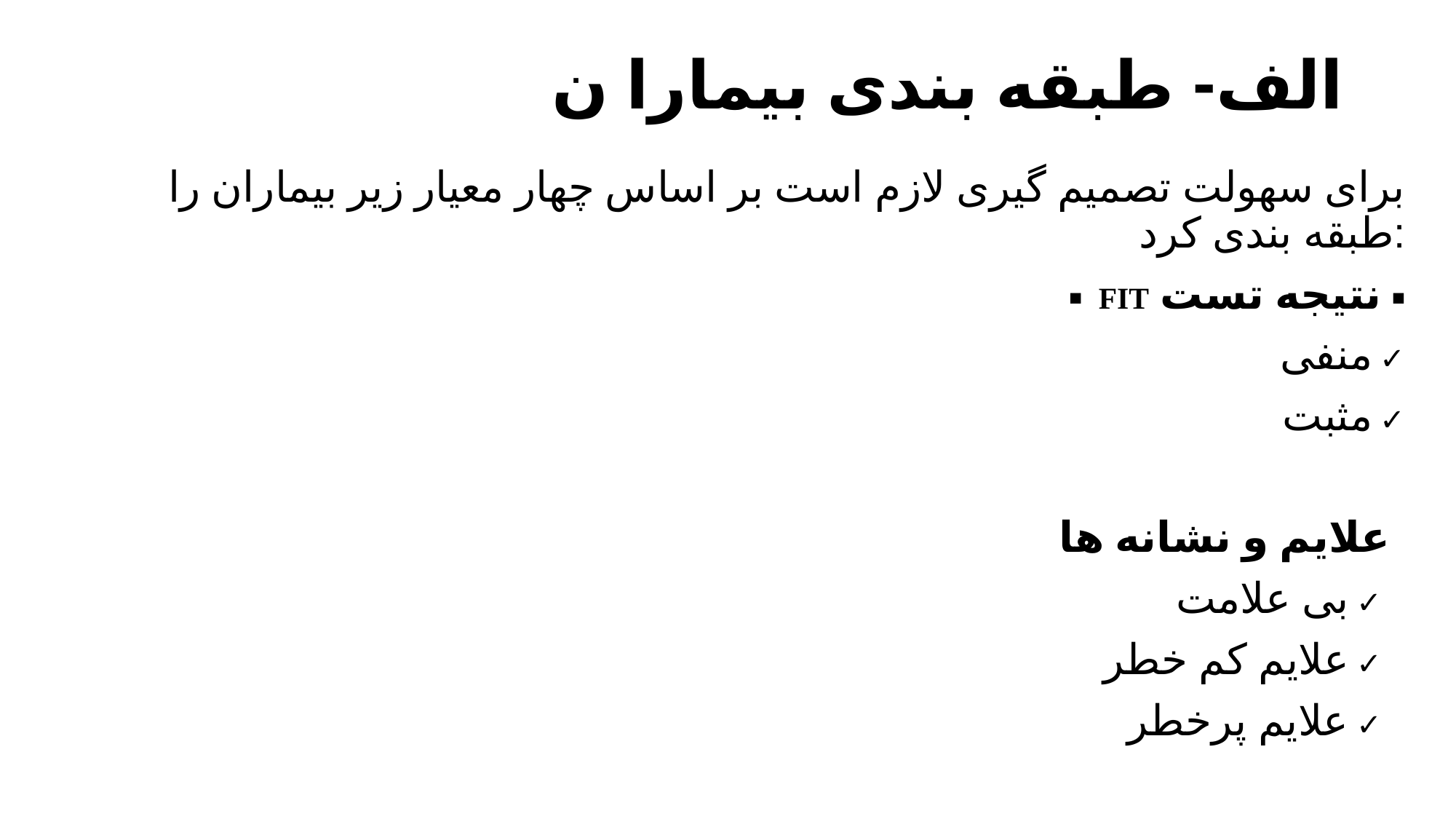

# الف- طبقه بندی بیمارا ن
برای سهولت تصمیم گیری لازم است بر اساس چهار معیار زیر بیماران را طبقه بندی کرد:
▪ نتیجه تست FIT  ▪
✓ منفی
✓ مثبت

  علایم و نشانه ها
   ✓ بی علامت
   ✓ علایم کم خطر
   ✓ علایم پرخطر